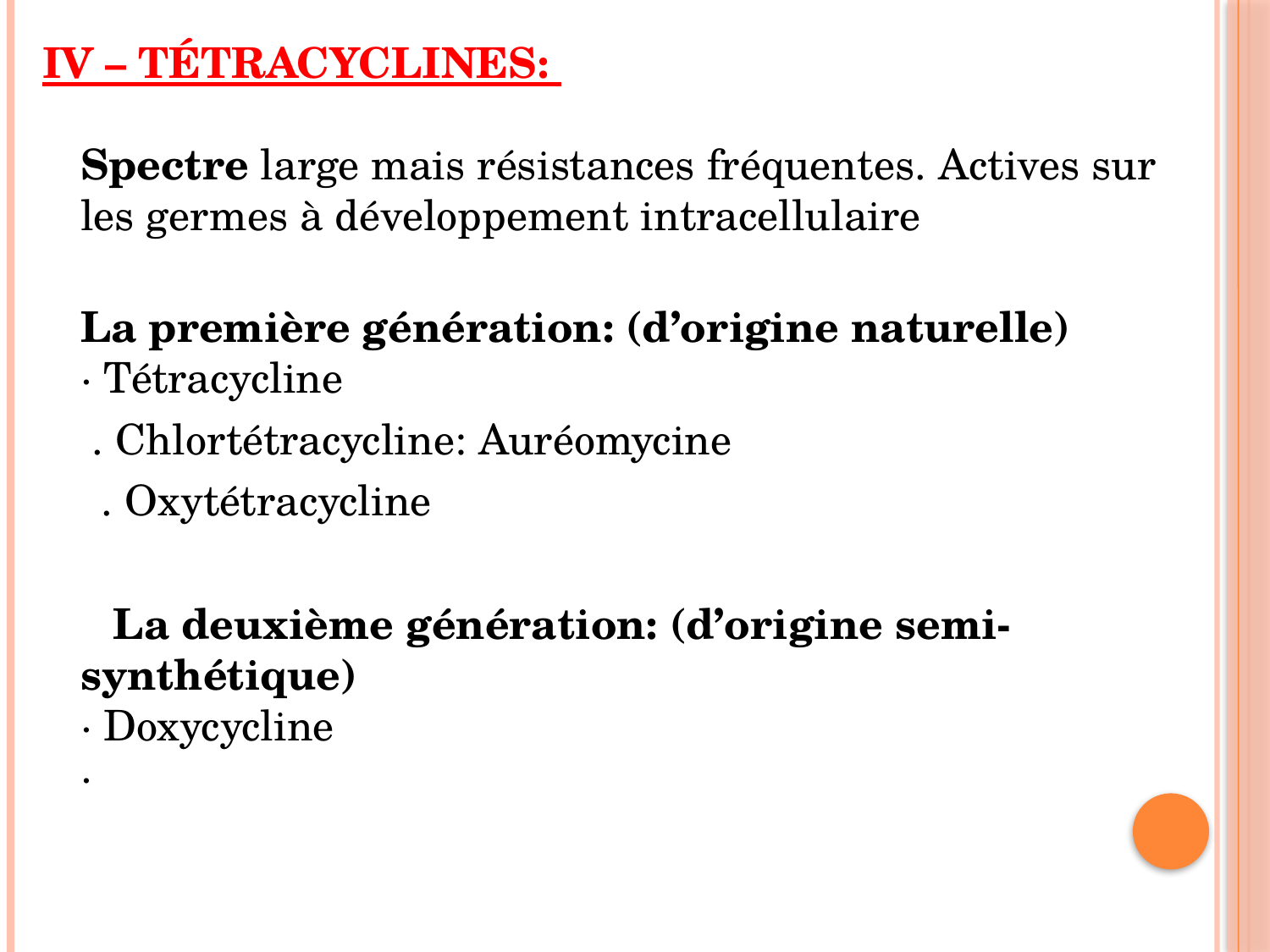

IV – TÉTRACYCLINES:
Spectre large mais résistances fréquentes. Actives sur les germes à développement intracellulaire
La première génération: (d’origine naturelle)
· Tétracycline
	 . Chlortétracycline: Auréomycine
     . Oxytétracycline

      La deuxième génération: (d’origine semi-synthétique)
· Doxycycline
·